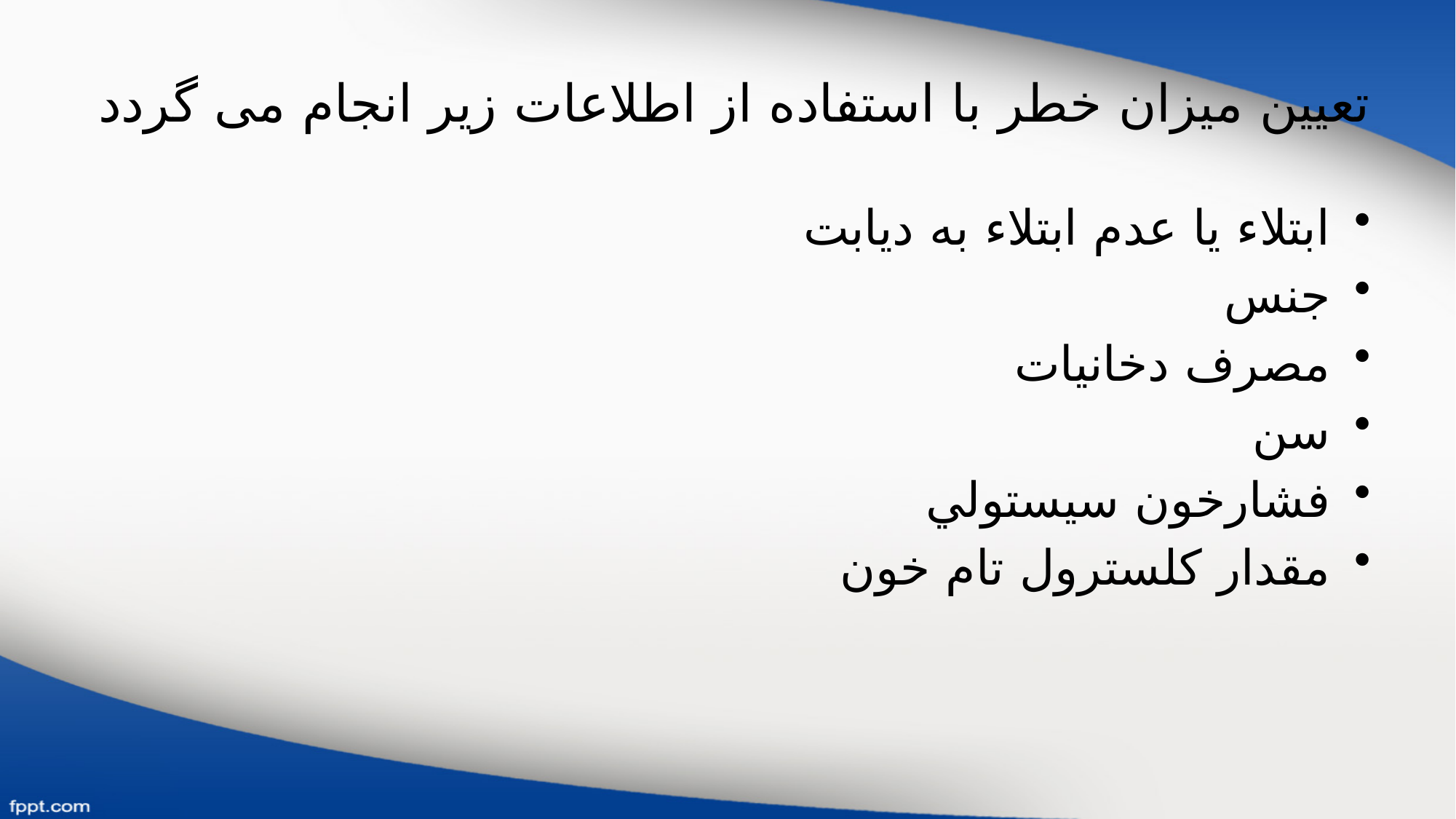

# تعیین میزان خطر با استفاده از اطلاعات زير انجام می گردد
ابتلاء يا عدم ابتلاء به ديابت
جنس
مصرف دخانیات
سن
فشارخون سيستولي
مقدار كلسترول تام خون